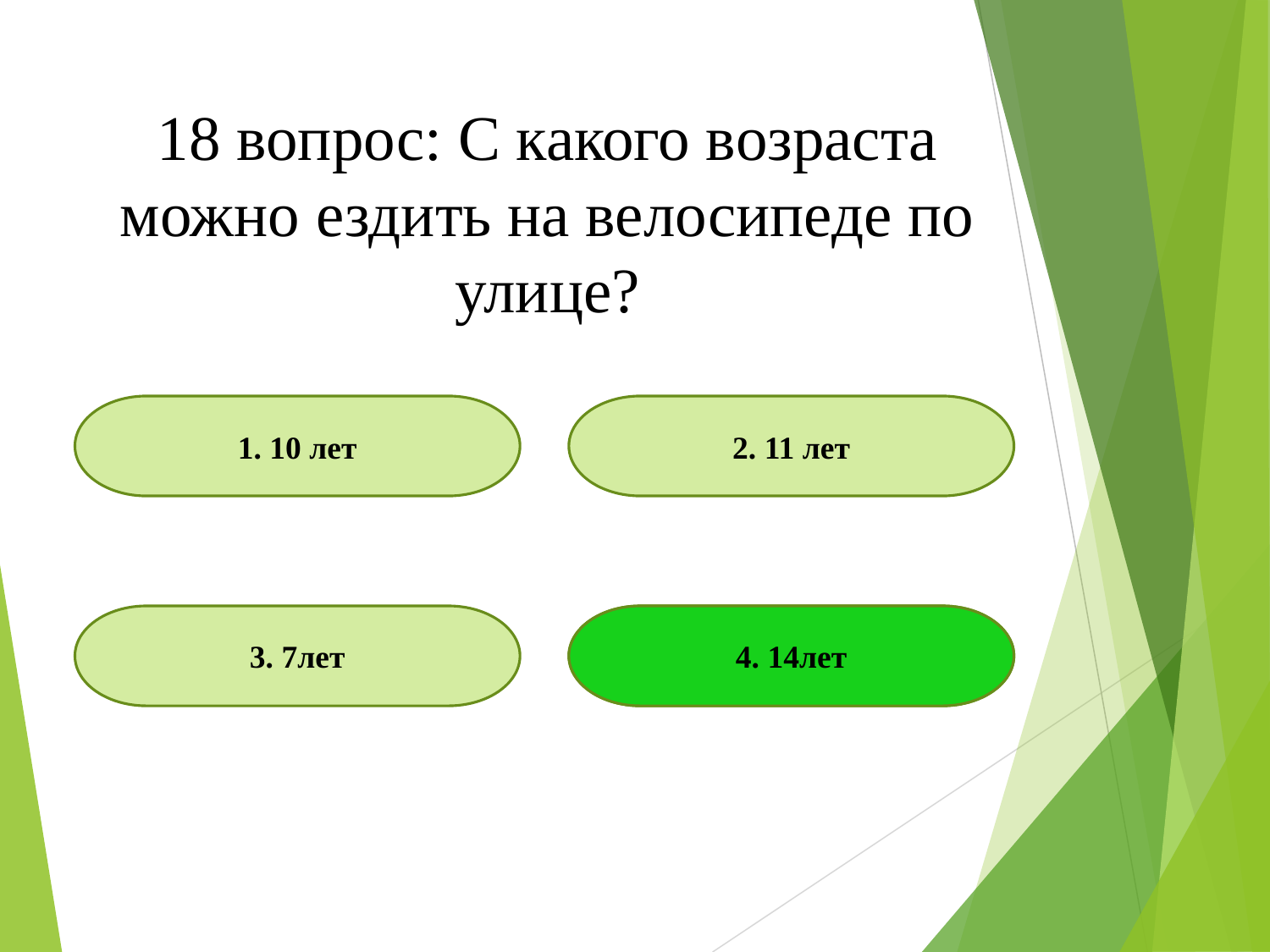

18 вопрос: С какого возраста можно ездить на велосипеде по улице?
1. 10 лет
2. 11 лет
3. 7лет
4. 14лет
4. 14лет